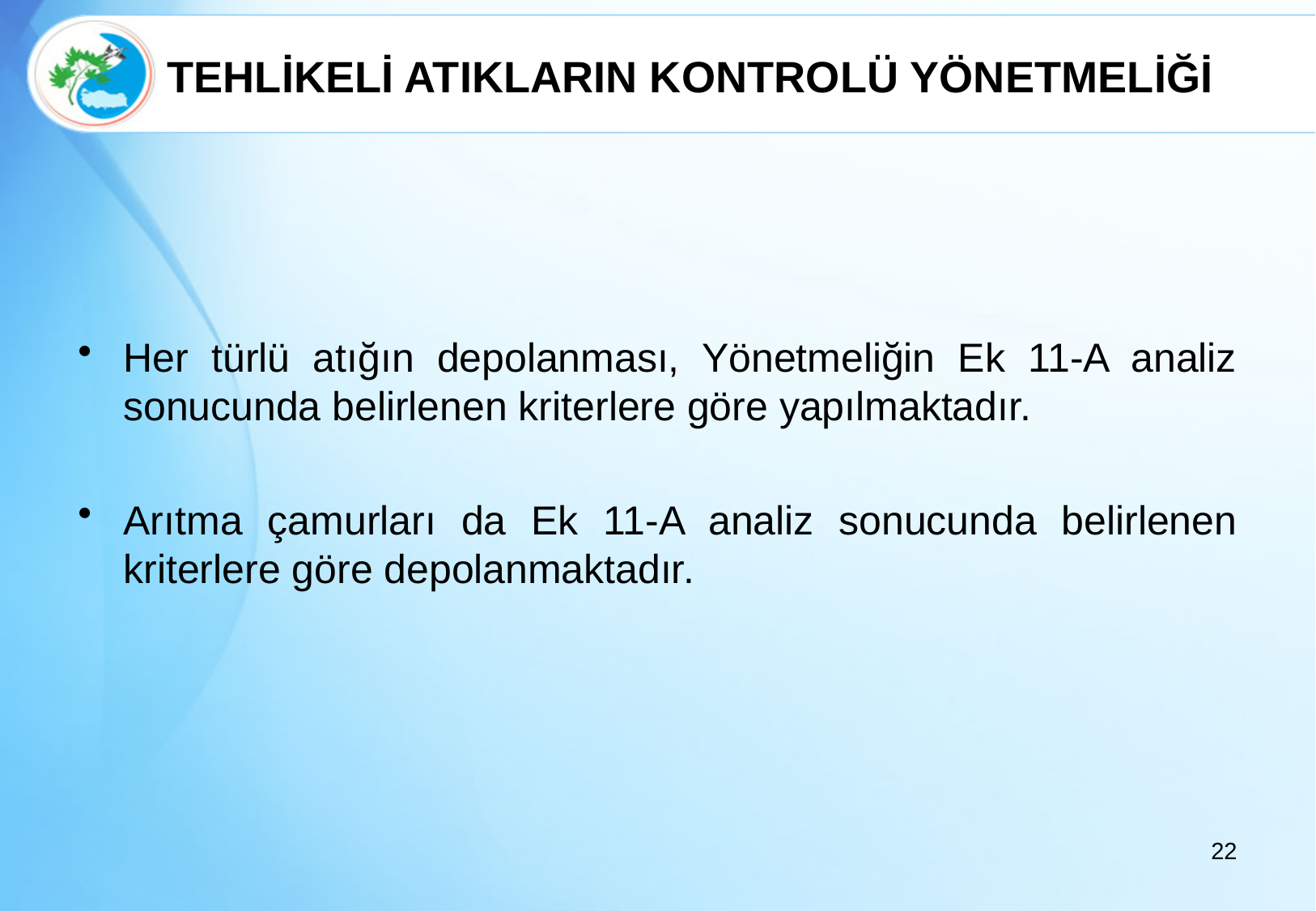

# TEHLİKELİ ATIKLARIN KONTROLÜ YÖNETMELİĞİ

Her türlü atığın depolanması, Yönetmeliğin Ek 11-A analiz sonucunda belirlenen kriterlere göre yapılmaktadır.

Arıtma çamurları da Ek 11-A analiz sonucunda belirlenen kriterlere göre depolanmaktadır.
22